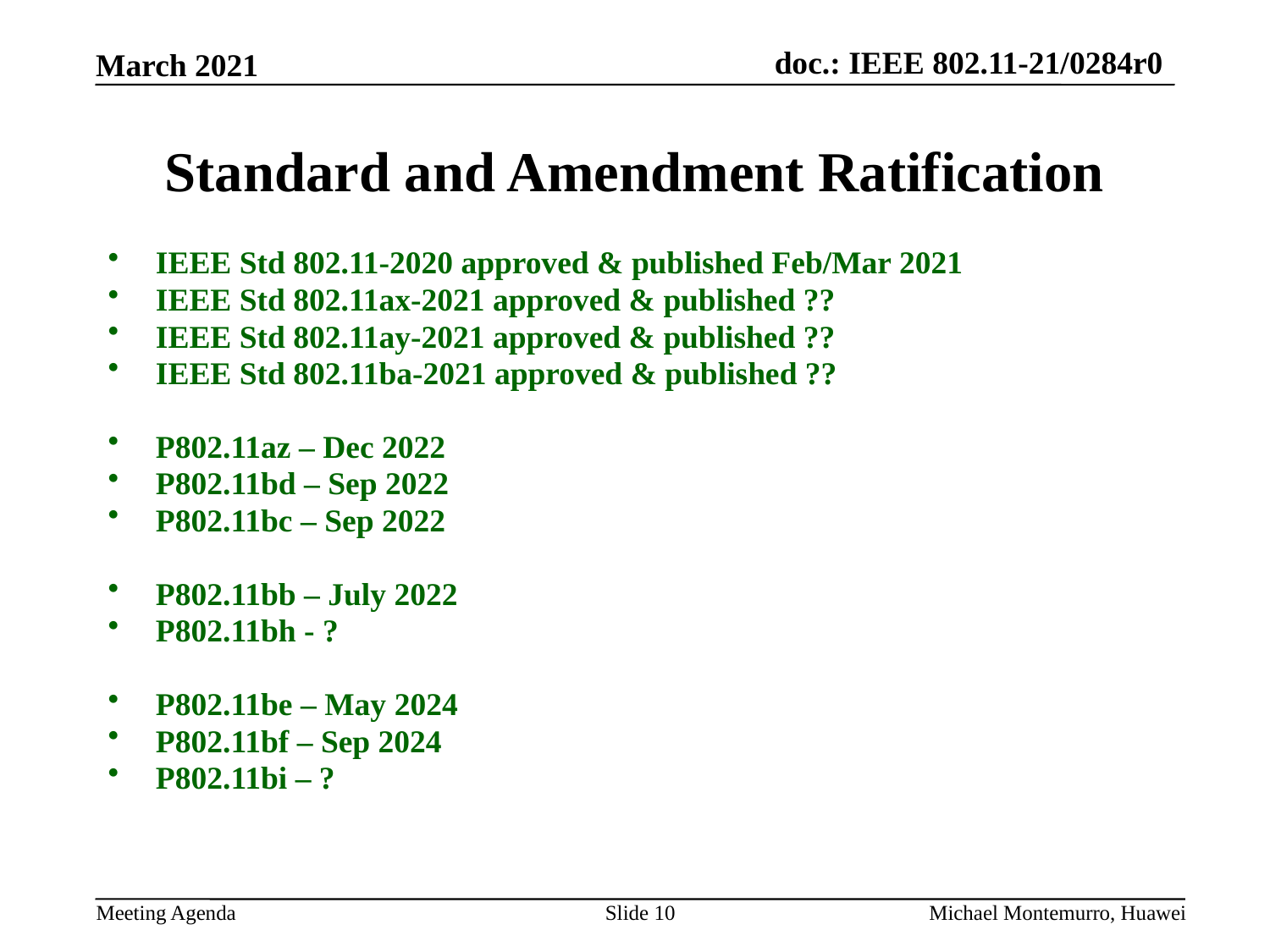

# Standard and Amendment Ratification
IEEE Std 802.11-2020 approved & published Feb/Mar 2021
IEEE Std 802.11ax-2021 approved & published ??
IEEE Std 802.11ay-2021 approved & published ??
IEEE Std 802.11ba-2021 approved & published ??

P802.11az – Dec 2022
P802.11bd – Sep 2022
P802.11bc – Sep 2022

P802.11bb – July 2022
P802.11bh - ?

P802.11be – May 2024
P802.11bf – Sep 2024
P802.11bi – ?

Slide 10
Michael Montemurro, Huawei